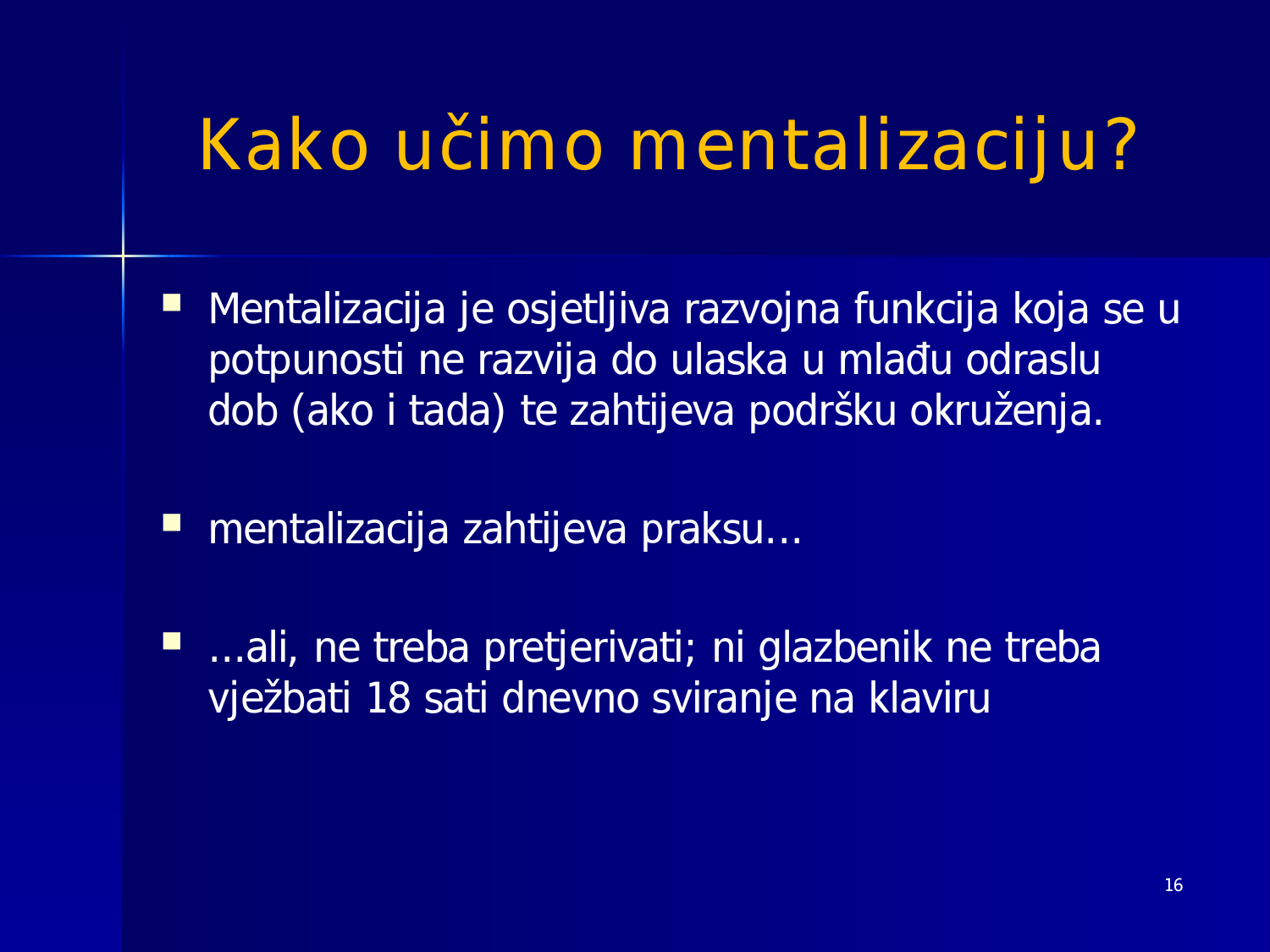

# Kako učimo mentalizaciju?
Mentalizacija je osjetljiva razvojna funkcija koja se u potpunosti ne razvija do ulaska u mlađu odraslu dob (ako i tada) te zahtijeva podršku okruženja.

mentalizacija zahtijeva praksu...

...ali, ne treba pretjerivati; ni glazbenik ne treba vježbati 18 sati dnevno sviranje na klaviru

16